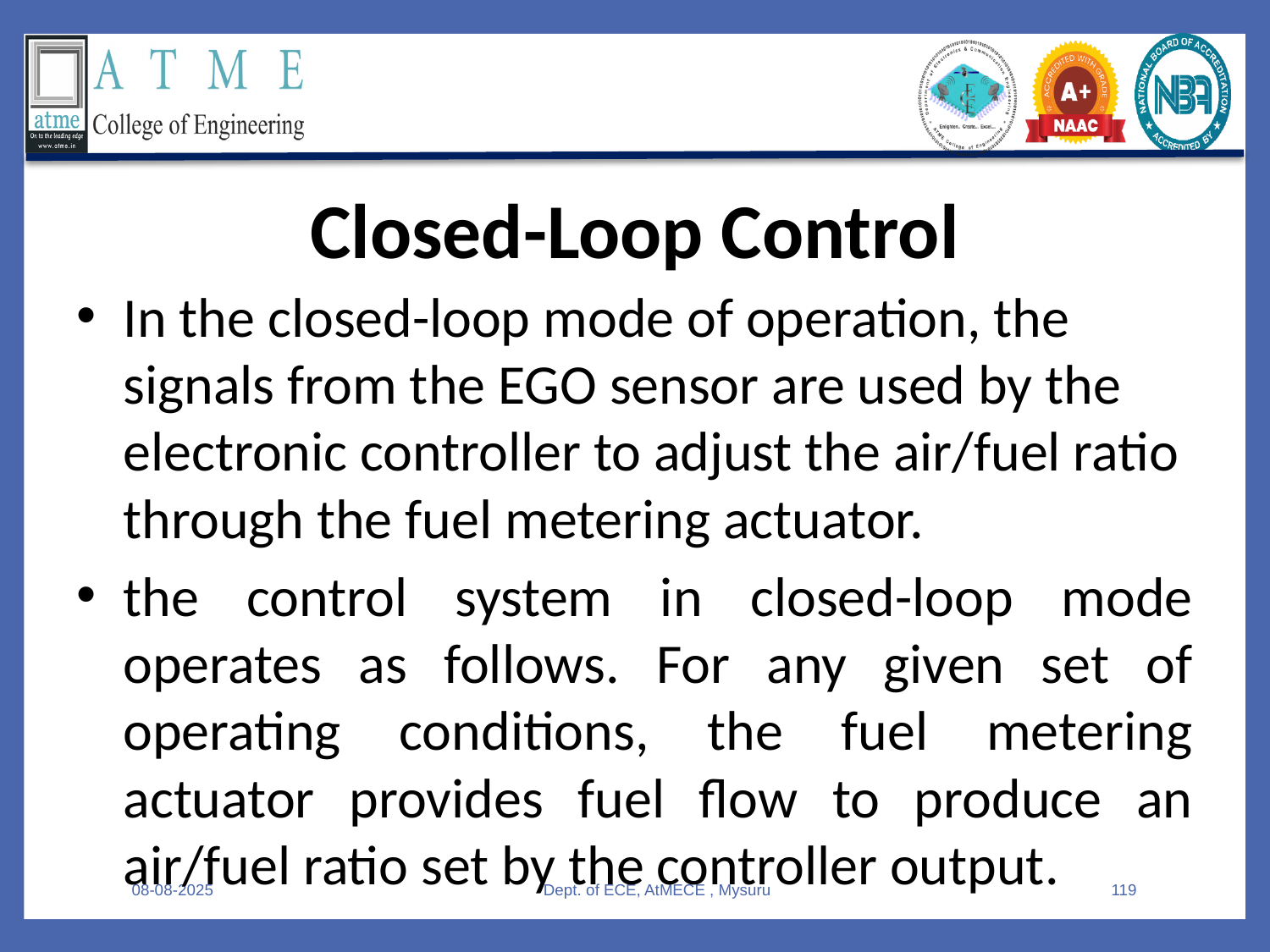

Closed-Loop Control
In the closed-loop mode of operation, the signals from the EGO sensor are used by the electronic controller to adjust the air/fuel ratio through the fuel metering actuator.
the control system in closed-loop mode operates as follows. For any given set of operating conditions, the fuel metering actuator provides fuel flow to produce an air/fuel ratio set by the controller output.

08-08-2025
Dept. of ECE, AtMECE , Mysuru
119